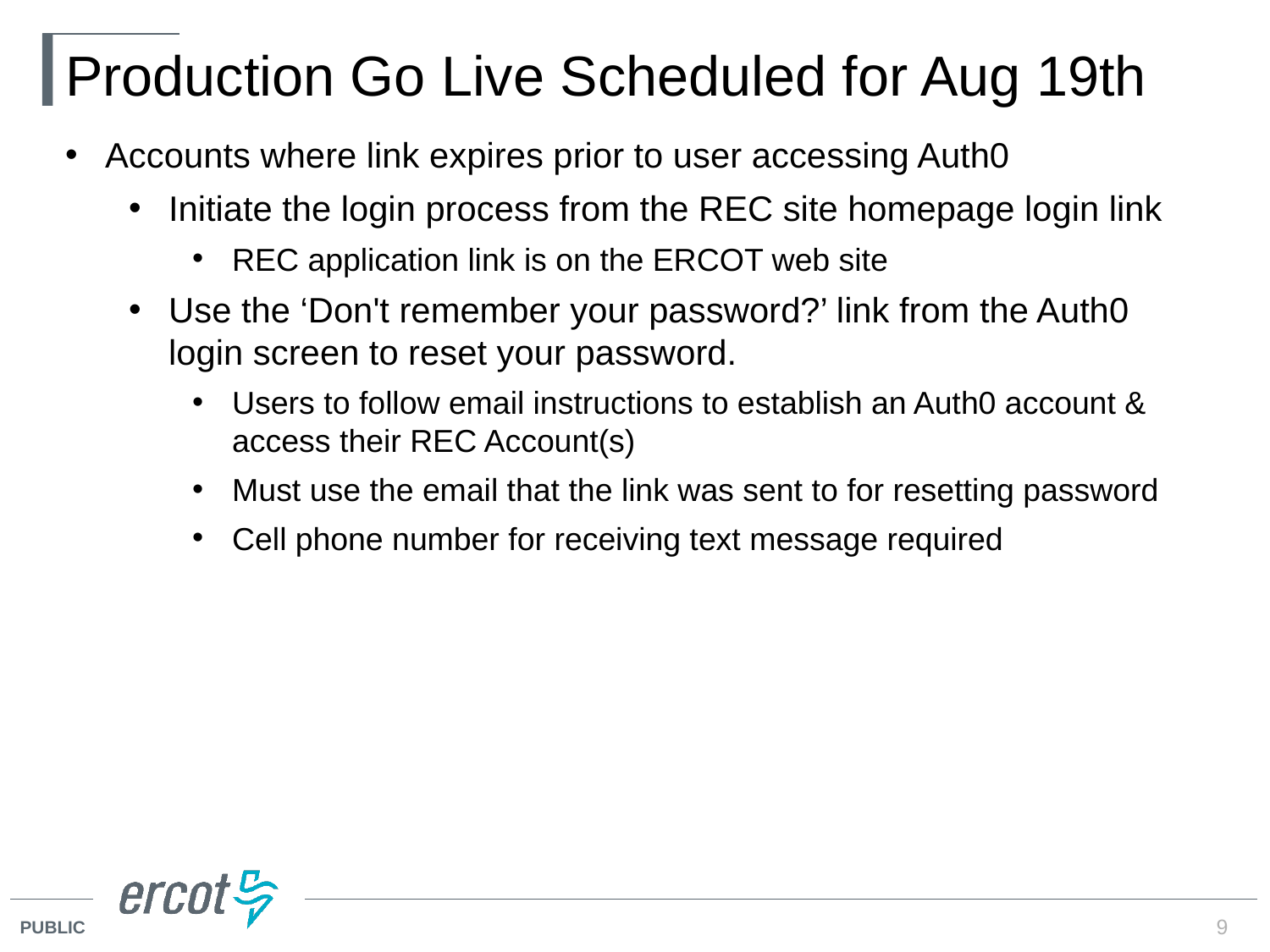

# Production Go Live Scheduled for Aug 19th
Accounts where link expires prior to user accessing Auth0
Initiate the login process from the REC site homepage login link
REC application link is on the ERCOT web site
Use the ‘Don't remember your password?’ link from the Auth0 login screen to reset your password.
Users to follow email instructions to establish an Auth0 account & access their REC Account(s)
Must use the email that the link was sent to for resetting password
Cell phone number for receiving text message required
9